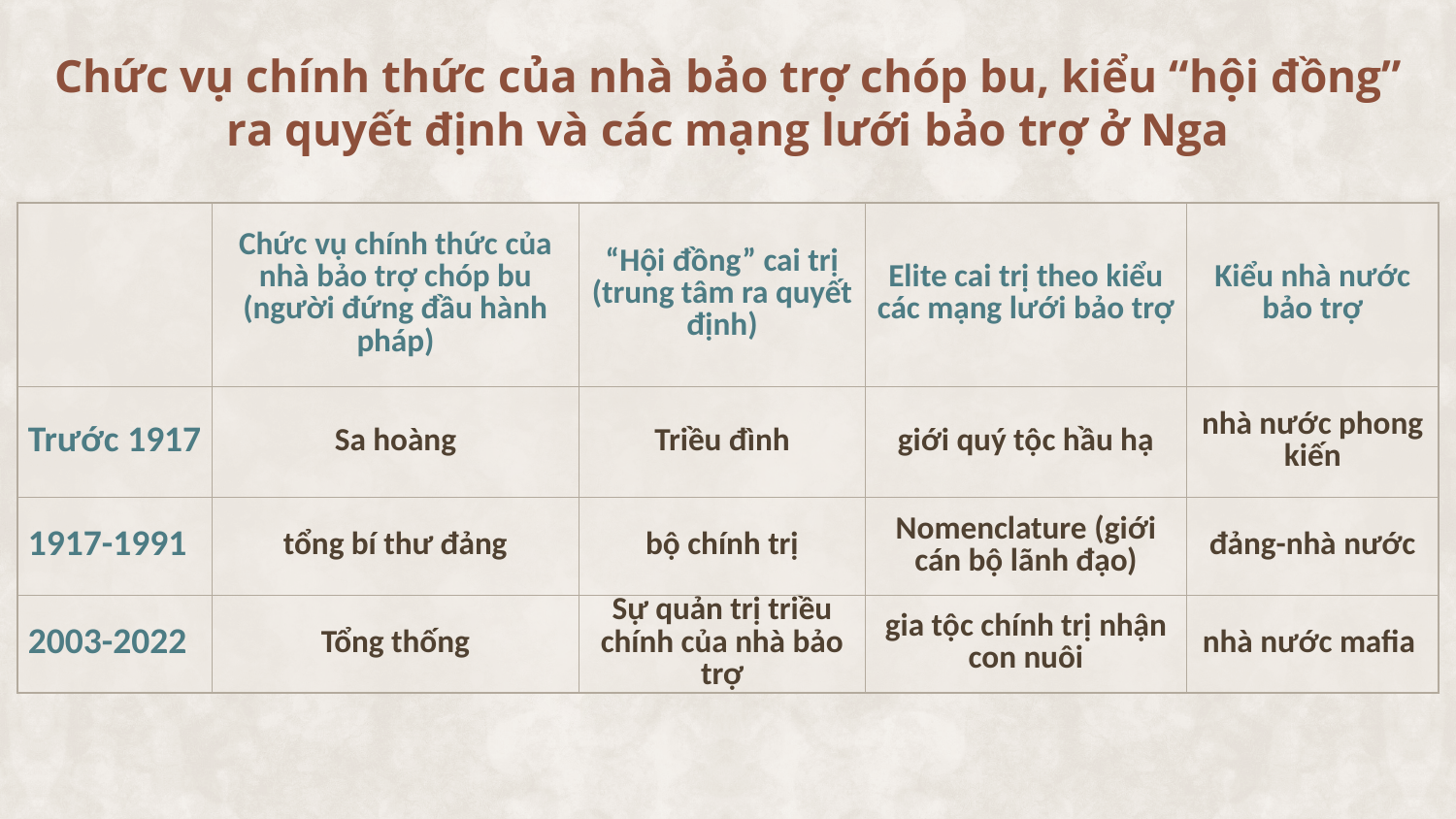

Chức vụ chính thức của nhà bảo trợ chóp bu, kiểu “hội đồng” ra quyết định và các mạng lưới bảo trợ ở Nga
|  | Chức vụ chính thức của nhà bảo trợ chóp bu (người đứng đầu hành pháp) | “Hội đồng” cai trị (trung tâm ra quyết định) | Elite cai trị theo kiểu các mạng lưới bảo trợ | Kiểu nhà nước bảo trợ |
| --- | --- | --- | --- | --- |
| Trước 1917 | Sa hoàng | Triều đình | giới quý tộc hầu hạ | nhà nước phong kiến |
| 1917-1991 | tổng bí thư đảng | bộ chính trị | Nomenclature (giới cán bộ lãnh đạo) | đảng-nhà nước |
| 2003-2022 | Tổng thống | Sự quản trị triều chính của nhà bảo trợ | gia tộc chính trị nhận con nuôi | nhà nước mafia |